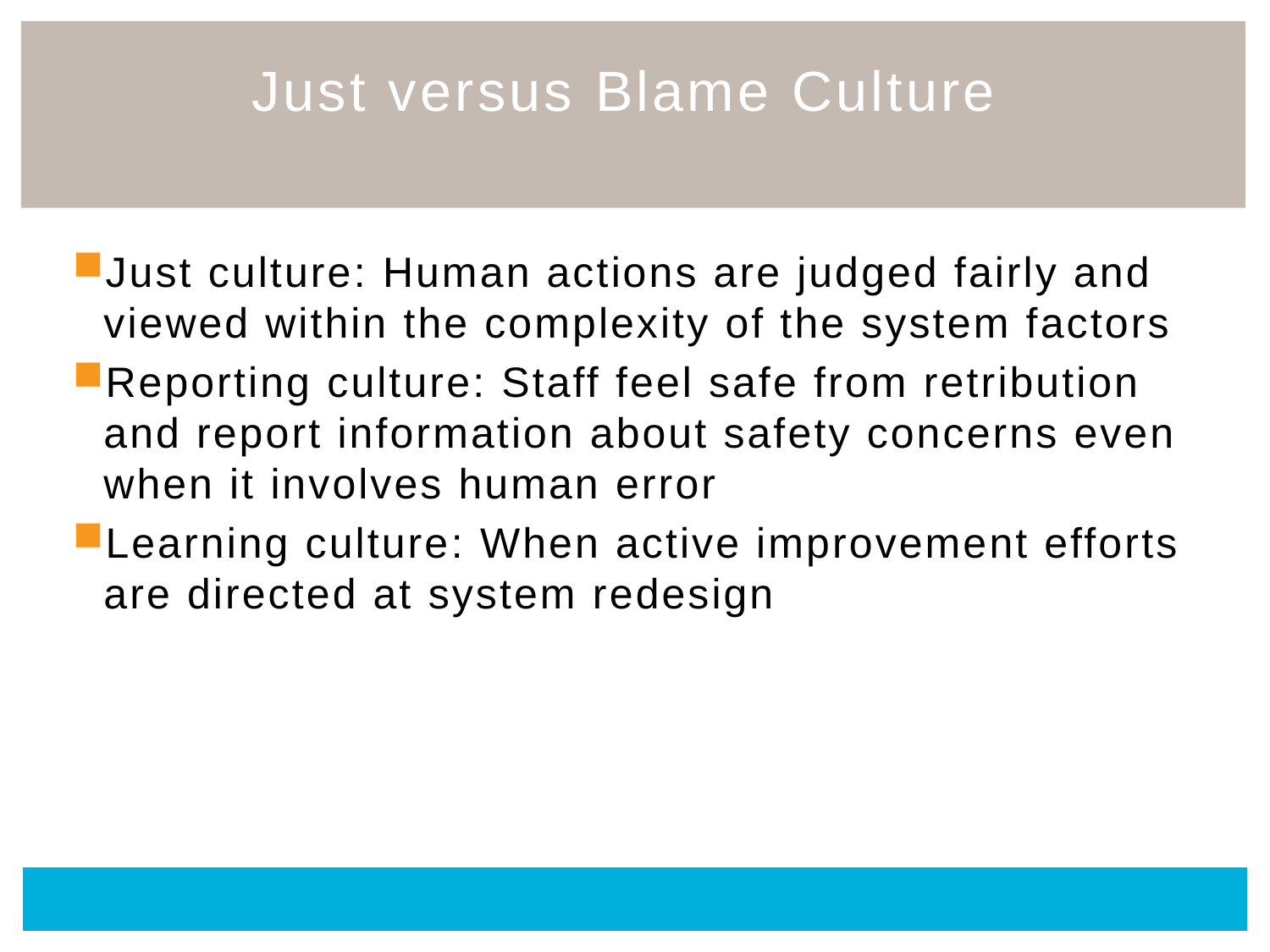

# Just versus Blame Culture
Just culture: Human actions are judged fairly and viewed within the complexity of the system factors
Reporting culture: Staff feel safe from retribution and report information about safety concerns even when it involves human error
Learning culture: When active improvement efforts are directed at system redesign